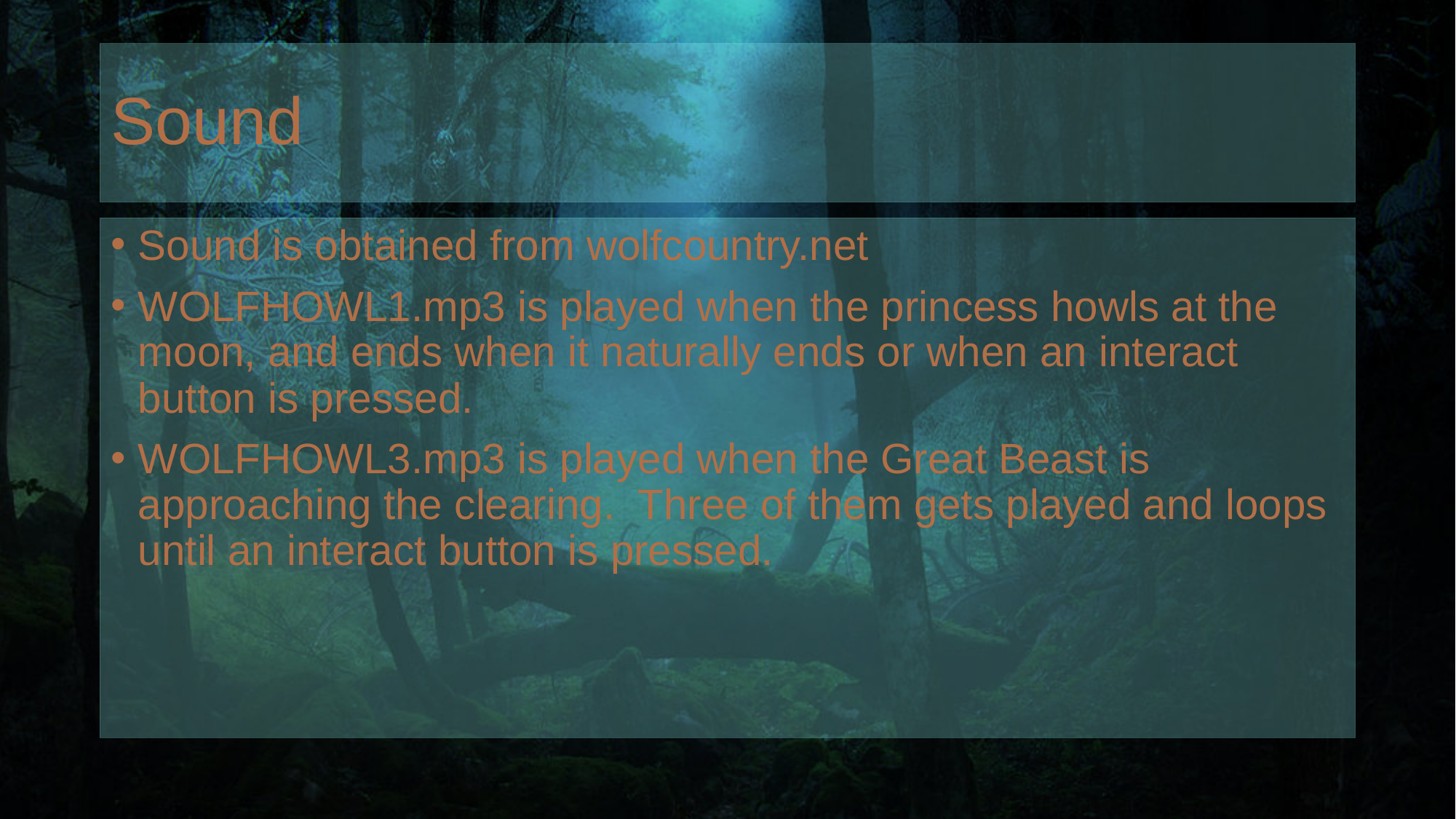

# Sound
Sound is obtained from wolfcountry.net
WOLFHOWL1.mp3 is played when the princess howls at the moon, and ends when it naturally ends or when an interact button is pressed.
WOLFHOWL3.mp3 is played when the Great Beast is approaching the clearing.  Three of them gets played and loops until an interact button is pressed.